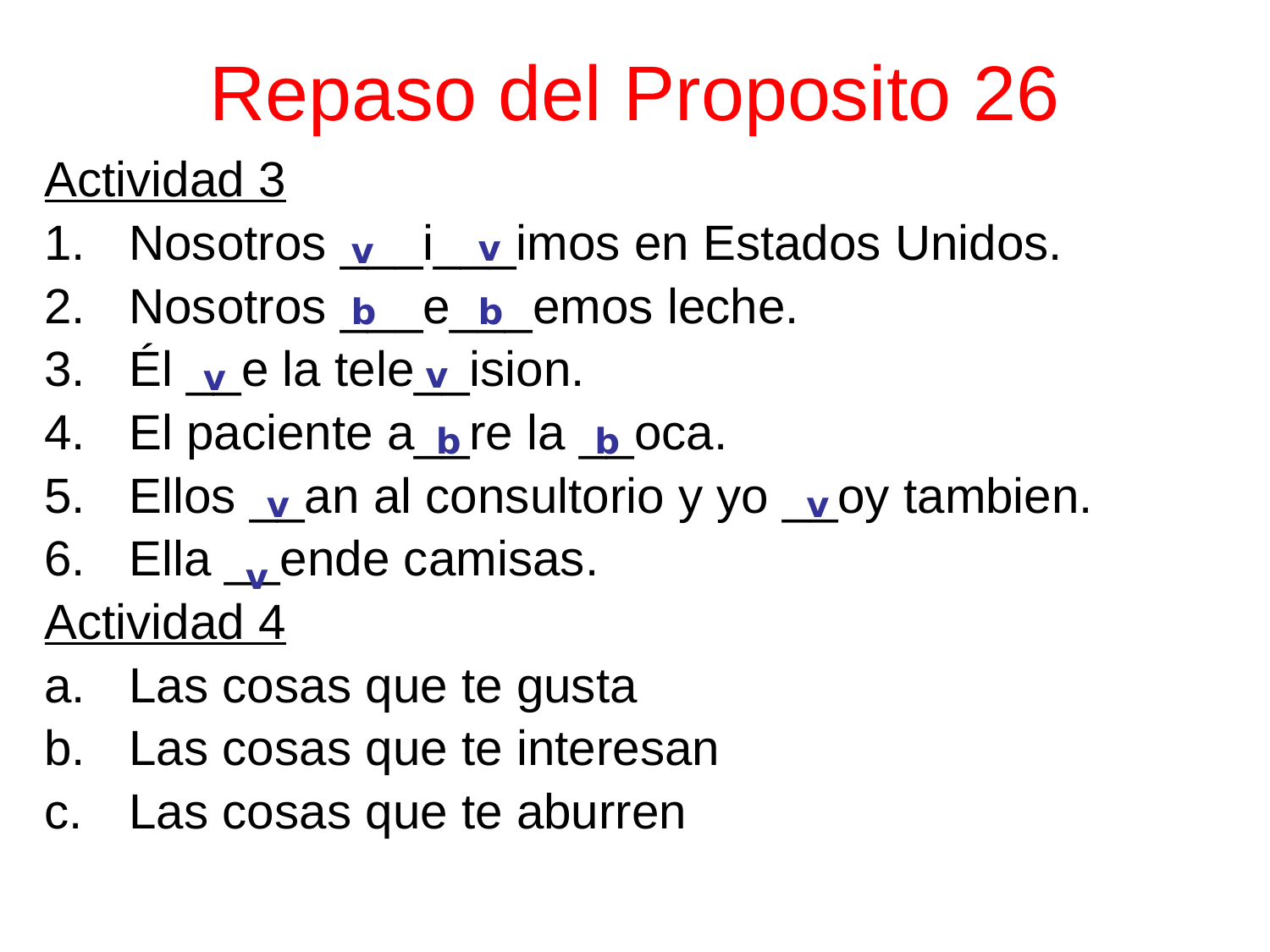

# Repaso del Proposito 26
Actividad 3
Nosotros ___i___imos en Estados Unidos.
Nosotros ___e___emos leche.
Él __e la tele__ision.
El paciente a__re la __oca.
Ellos __an al consultorio y yo __oy tambien.
Ella __ende camisas.
Actividad 4
Las cosas que te gusta
Las cosas que te interesan
Las cosas que te aburren
v
v
b
b
v
v
b
b
v
v
v